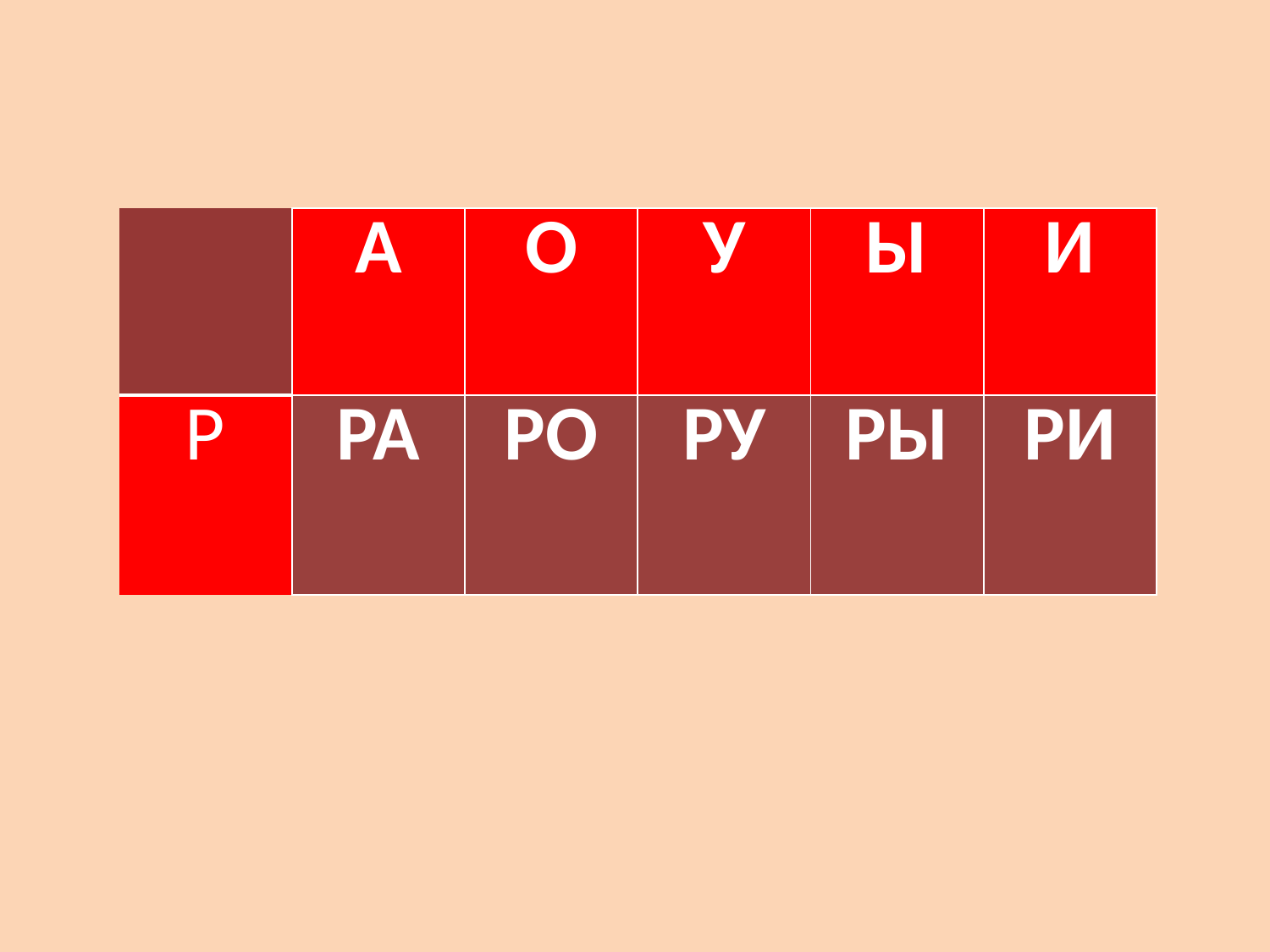

|  | А | О | У | Ы | И |
| --- | --- | --- | --- | --- | --- |
| Р | РА | РО | РУ | РЫ | РИ |